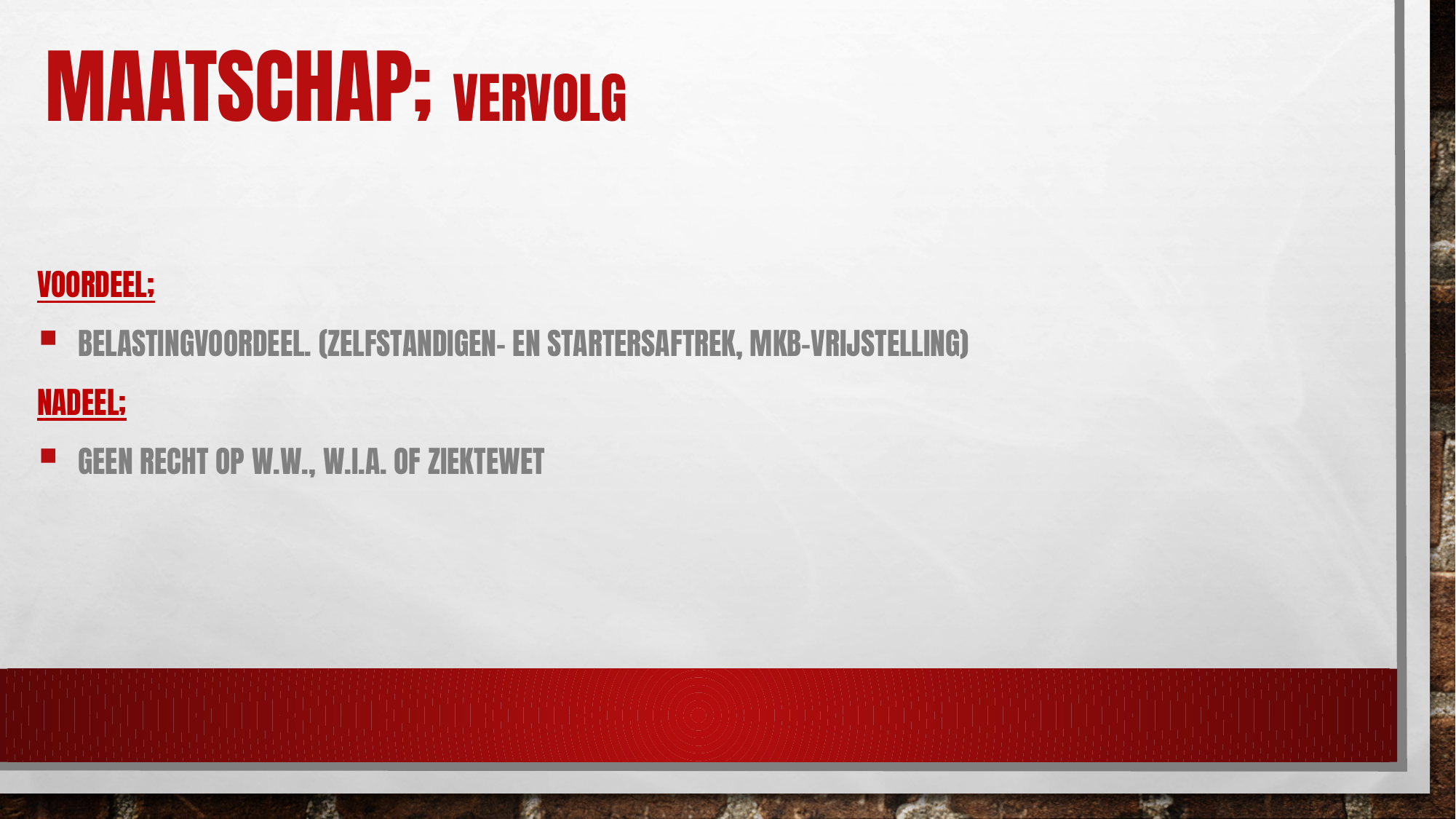

# Maatschap; vervolg

Voordeel;
Belastingvoordeel. (zelfstandigen- en startersaftrek, mkb-vrijstelling)
Nadeel;
Geen recht op w.w., w.i.a. of ziektewet